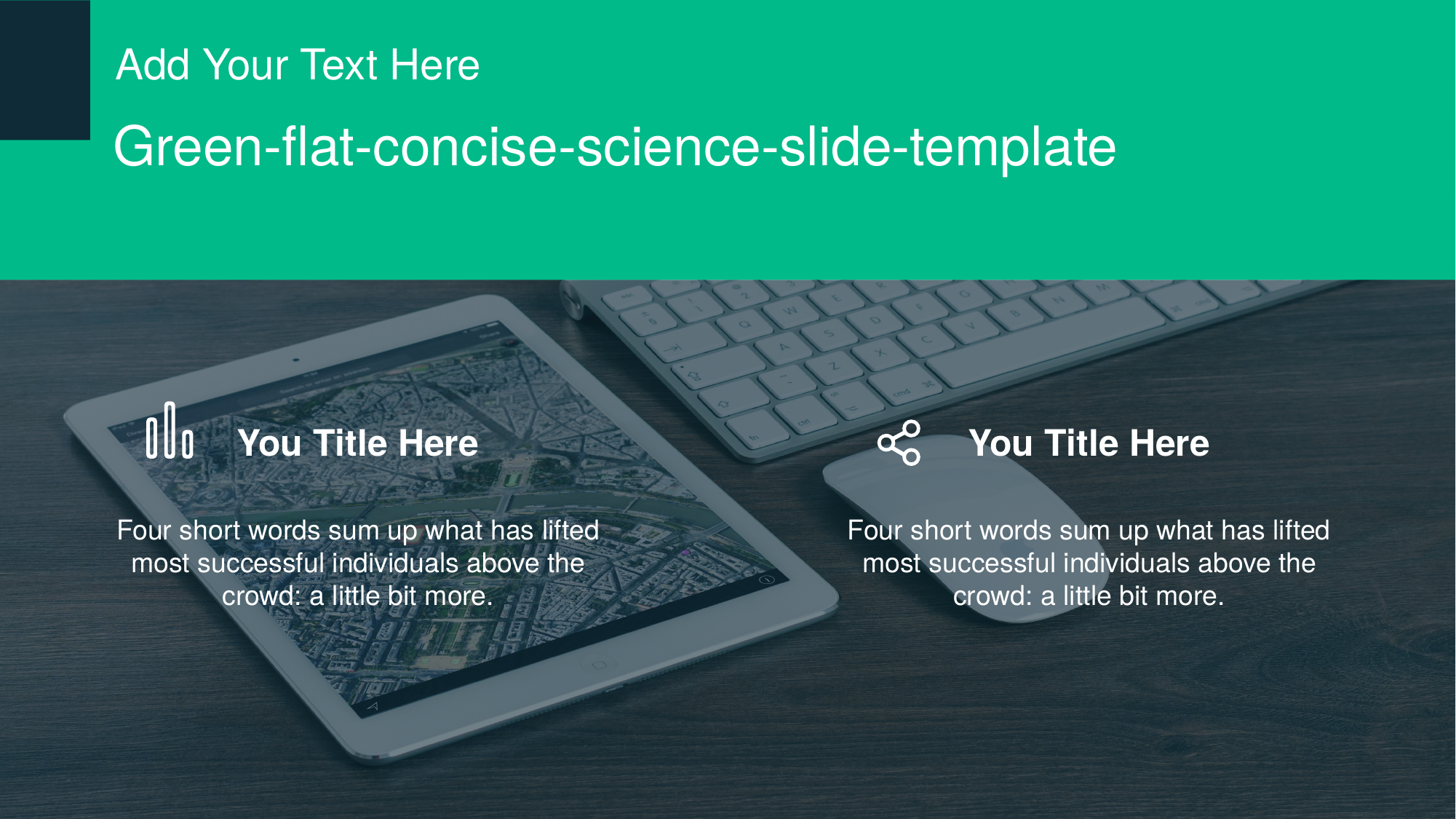

Add Your Text Here
Green-flat-concise-science-slide-template

You Title Here
You Title Here

Four short words sum up what has lifted most successful individuals above the crowd: a little bit more.
Four short words sum up what has lifted most successful individuals above the crowd: a little bit more.